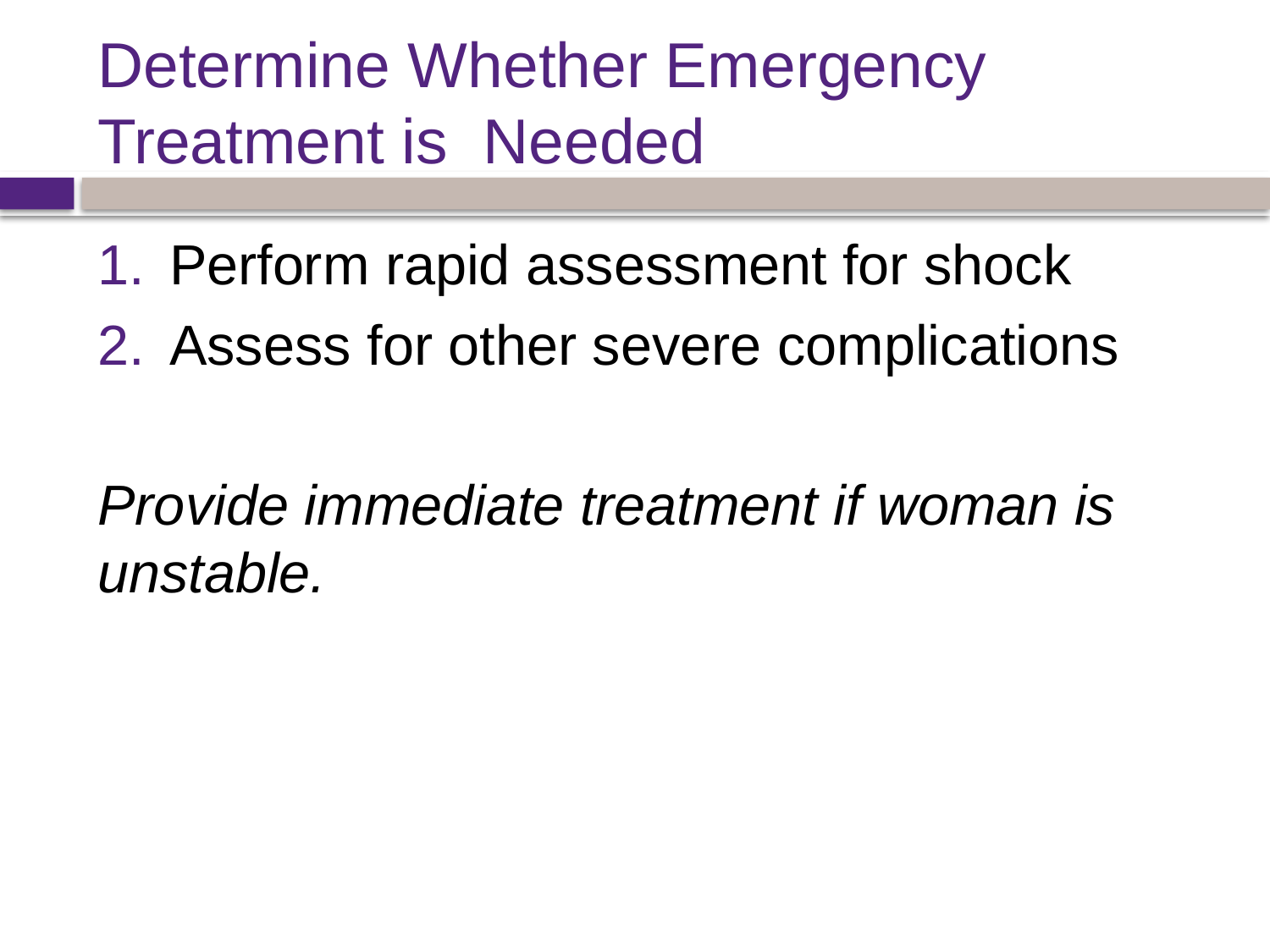

# Determine Whether Emergency Treatment is  Needed
Perform rapid assessment for shock
Assess for other severe complications

Provide immediate treatment if woman is unstable.